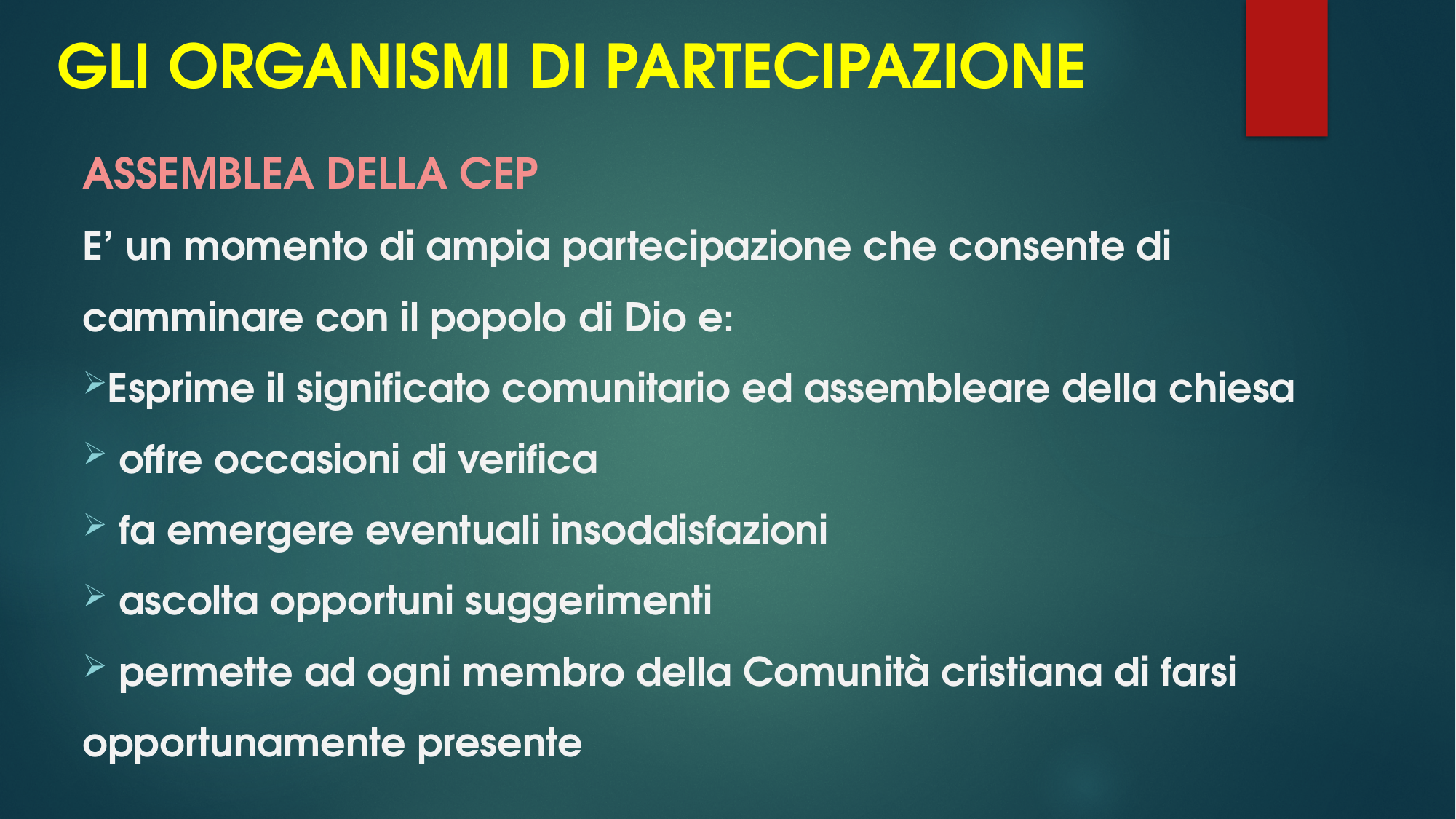

# GLI ORGANISMI DI PARTECIPAZIONE
ASSEMBLEA DELLA CEP
E’ un momento di ampia partecipazione che consente di camminare con il popolo di Dio e:
Esprime il significato comunitario ed assembleare della chiesa
 offre occasioni di verifica
 fa emergere eventuali insoddisfazioni
 ascolta opportuni suggerimenti
 permette ad ogni membro della Comunità cristiana di farsi opportunamente presente